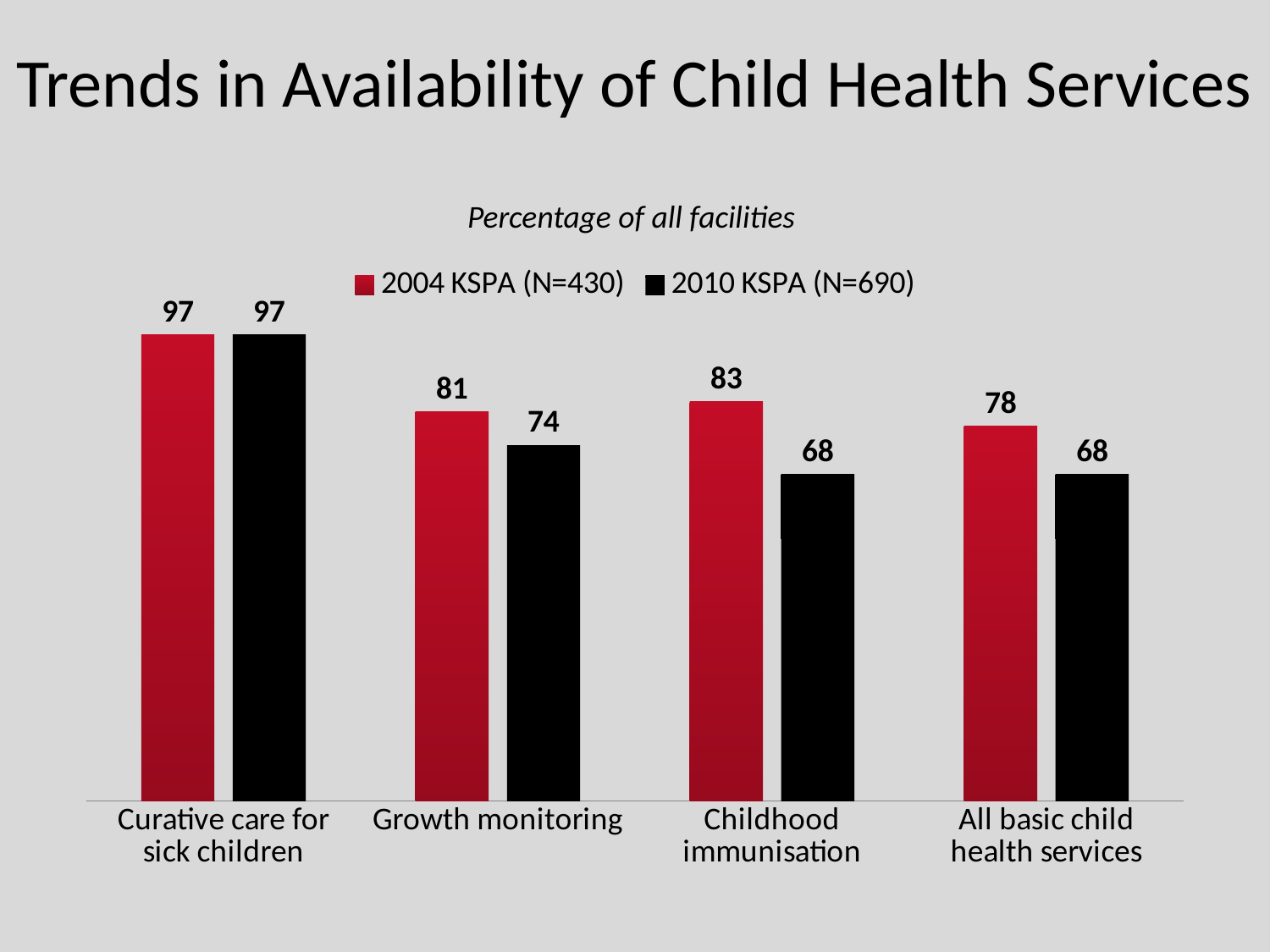

# Trends in Availability of Child Health Services
Percentage of all facilities

### Chart

| Category | 2004 KSPA (N=430) | 2010 KSPA (N=690) |
|---|---|---|
| Curative care for sick children | 97.0 | 97.0 |
| Growth monitoring | 81.0 | 74.0 |
| Childhood immunisation | 83.0 | 68.0 |
| All basic child health services | 78.0 | 68.0 |